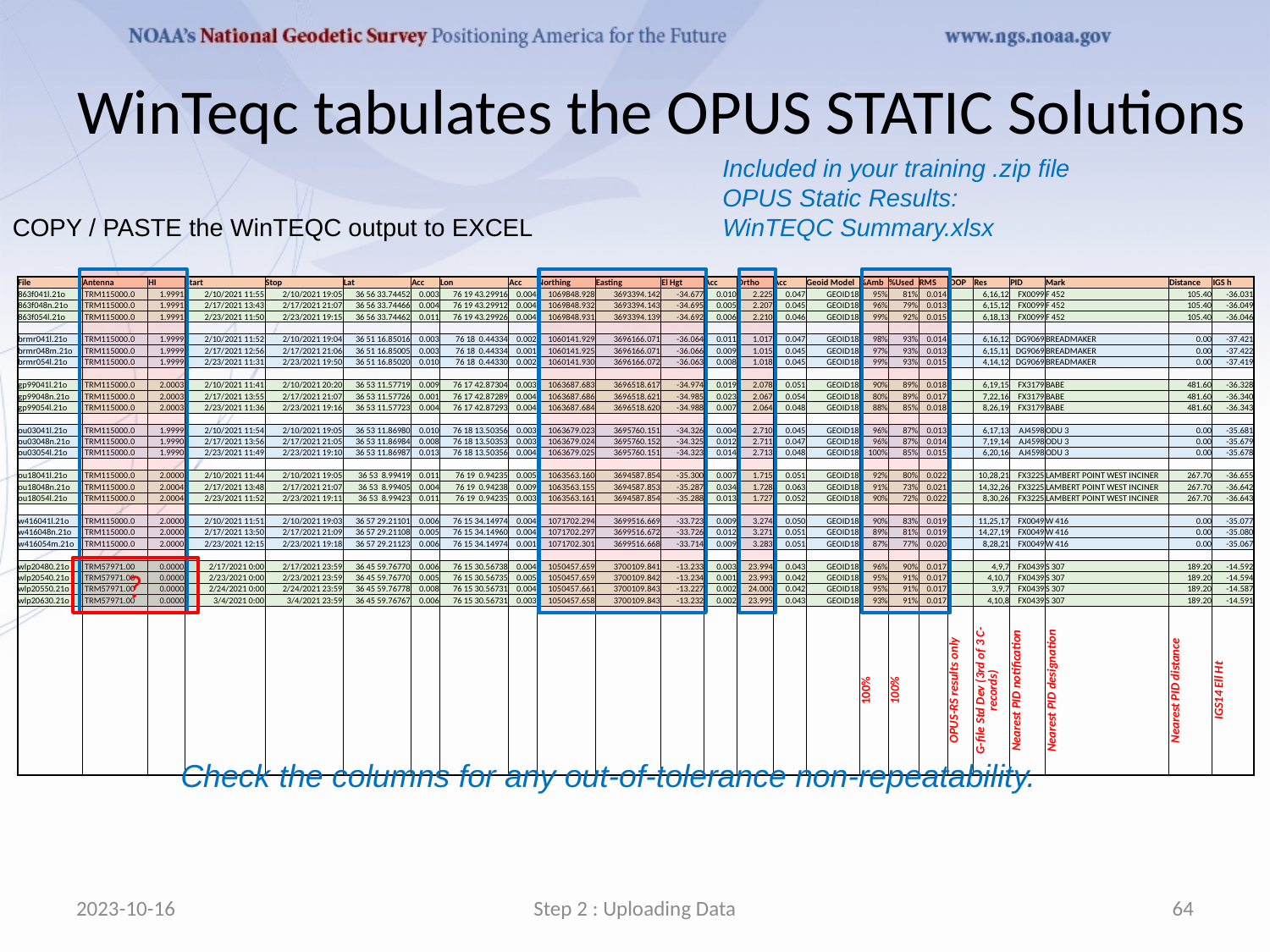

WinTeqc tabulates the OPUS STATIC Solutions
Included in your training .zip file
OPUS Static Results:
WinTEQC Summary.xlsx
COPY / PASTE the WinTEQC output to EXCEL

| File | Antenna | HI | Start | Stop | Lat | Acc | Lon | Acc | Northing | Easting | El Hgt | Acc | Ortho | Acc | Geoid Model | %Amb | %Used | RMS | iDOP | Res | PID | Mark | Distance | IGS h |
| --- | --- | --- | --- | --- | --- | --- | --- | --- | --- | --- | --- | --- | --- | --- | --- | --- | --- | --- | --- | --- | --- | --- | --- | --- |
| 863f041l.21o | TRM115000.0 | 1.9991 | 2/10/2021 11:55 | 2/10/2021 19:05 | 36 56 33.74452 | 0.003 | 76 19 43.29916 | 0.004 | 1069848.928 | 3693394.142 | -34.677 | 0.010 | 2.225 | 0.047 | GEOID18 | 95% | 81% | 0.014 |  | 6,16,12 | FX0099 | F 452 | 105.40 | -36.031 |
| 863f048n.21o | TRM115000.0 | 1.9991 | 2/17/2021 13:43 | 2/17/2021 21:07 | 36 56 33.74466 | 0.004 | 76 19 43.29912 | 0.004 | 1069848.932 | 3693394.143 | -34.695 | 0.005 | 2.207 | 0.045 | GEOID18 | 96% | 79% | 0.013 |  | 6,15,12 | FX0099 | F 452 | 105.40 | -36.049 |
| 863f054l.21o | TRM115000.0 | 1.9991 | 2/23/2021 11:50 | 2/23/2021 19:15 | 36 56 33.74462 | 0.011 | 76 19 43.29926 | 0.004 | 1069848.931 | 3693394.139 | -34.692 | 0.006 | 2.210 | 0.046 | GEOID18 | 99% | 92% | 0.015 |  | 6,18,13 | FX0099 | F 452 | 105.40 | -36.046 |
|  |  |  |  |  |  |  |  |  |  |  |  |  |  |  |  |  |  |  |  |  |  |  |  |  |
| brmr041l.21o | TRM115000.0 | 1.9999 | 2/10/2021 11:52 | 2/10/2021 19:04 | 36 51 16.85016 | 0.003 | 76 18 0.44334 | 0.002 | 1060141.929 | 3696166.071 | -36.064 | 0.011 | 1.017 | 0.047 | GEOID18 | 98% | 93% | 0.014 |  | 6,16,12 | DG9069 | BREADMAKER | 0.00 | -37.421 |
| brmr048m.21o | TRM115000.0 | 1.9999 | 2/17/2021 12:56 | 2/17/2021 21:06 | 36 51 16.85005 | 0.003 | 76 18 0.44334 | 0.001 | 1060141.925 | 3696166.071 | -36.066 | 0.009 | 1.015 | 0.045 | GEOID18 | 97% | 93% | 0.013 |  | 6,15,11 | DG9069 | BREADMAKER | 0.00 | -37.422 |
| brmr054l.21o | TRM115000.0 | 1.9999 | 2/23/2021 11:31 | 2/23/2021 19:50 | 36 51 16.85020 | 0.010 | 76 18 0.44330 | 0.002 | 1060141.930 | 3696166.072 | -36.063 | 0.008 | 1.018 | 0.045 | GEOID18 | 99% | 93% | 0.015 |  | 4,14,12 | DG9069 | BREADMAKER | 0.00 | -37.419 |
|  |  |  |  |  |  |  |  |  |  |  |  |  |  |  |  |  |  |  |  |  |  |  |  |  |
| gp99041l.21o | TRM115000.0 | 2.0003 | 2/10/2021 11:41 | 2/10/2021 20:20 | 36 53 11.57719 | 0.009 | 76 17 42.87304 | 0.003 | 1063687.683 | 3696518.617 | -34.974 | 0.019 | 2.078 | 0.051 | GEOID18 | 90% | 89% | 0.018 |  | 6,19,15 | FX3179 | BABE | 481.60 | -36.328 |
| gp99048n.21o | TRM115000.0 | 2.0003 | 2/17/2021 13:55 | 2/17/2021 21:07 | 36 53 11.57726 | 0.001 | 76 17 42.87289 | 0.004 | 1063687.686 | 3696518.621 | -34.985 | 0.023 | 2.067 | 0.054 | GEOID18 | 80% | 89% | 0.017 |  | 7,22,16 | FX3179 | BABE | 481.60 | -36.340 |
| gp99054l.21o | TRM115000.0 | 2.0003 | 2/23/2021 11:36 | 2/23/2021 19:16 | 36 53 11.57723 | 0.004 | 76 17 42.87293 | 0.004 | 1063687.684 | 3696518.620 | -34.988 | 0.007 | 2.064 | 0.048 | GEOID18 | 88% | 85% | 0.018 |  | 8,26,19 | FX3179 | BABE | 481.60 | -36.343 |
|  |  |  |  |  |  |  |  |  |  |  |  |  |  |  |  |  |  |  |  |  |  |  |  |  |
| ou03041l.21o | TRM115000.0 | 1.9999 | 2/10/2021 11:54 | 2/10/2021 19:05 | 36 53 11.86980 | 0.010 | 76 18 13.50356 | 0.003 | 1063679.023 | 3695760.151 | -34.326 | 0.004 | 2.710 | 0.045 | GEOID18 | 96% | 87% | 0.013 |  | 6,17,13 | AJ4598 | ODU 3 | 0.00 | -35.681 |
| ou03048n.21o | TRM115000.0 | 1.9990 | 2/17/2021 13:56 | 2/17/2021 21:05 | 36 53 11.86984 | 0.008 | 76 18 13.50353 | 0.003 | 1063679.024 | 3695760.152 | -34.325 | 0.012 | 2.711 | 0.047 | GEOID18 | 96% | 87% | 0.014 |  | 7,19,14 | AJ4598 | ODU 3 | 0.00 | -35.679 |
| ou03054l.21o | TRM115000.0 | 1.9990 | 2/23/2021 11:49 | 2/23/2021 19:10 | 36 53 11.86987 | 0.013 | 76 18 13.50356 | 0.004 | 1063679.025 | 3695760.151 | -34.323 | 0.014 | 2.713 | 0.048 | GEOID18 | 100% | 85% | 0.015 |  | 6,20,16 | AJ4598 | ODU 3 | 0.00 | -35.678 |
|  |  |  |  |  |  |  |  |  |  |  |  |  |  |  |  |  |  |  |  |  |  |  |  |  |
| ou18041l.21o | TRM115000.0 | 2.0000 | 2/10/2021 11:44 | 2/10/2021 19:05 | 36 53 8.99419 | 0.011 | 76 19 0.94235 | 0.005 | 1063563.160 | 3694587.854 | -35.300 | 0.007 | 1.715 | 0.051 | GEOID18 | 92% | 80% | 0.022 |  | 10,28,21 | FX3225 | LAMBERT POINT WEST INCINER | 267.70 | -36.655 |
| ou18048n.21o | TRM115000.0 | 2.0004 | 2/17/2021 13:48 | 2/17/2021 21:07 | 36 53 8.99405 | 0.004 | 76 19 0.94238 | 0.009 | 1063563.155 | 3694587.853 | -35.287 | 0.034 | 1.728 | 0.063 | GEOID18 | 91% | 73% | 0.021 |  | 14,32,26 | FX3225 | LAMBERT POINT WEST INCINER | 267.70 | -36.642 |
| ou18054l.21o | TRM115000.0 | 2.0004 | 2/23/2021 11:52 | 2/23/2021 19:11 | 36 53 8.99423 | 0.011 | 76 19 0.94235 | 0.003 | 1063563.161 | 3694587.854 | -35.288 | 0.013 | 1.727 | 0.052 | GEOID18 | 90% | 72% | 0.022 |  | 8,30,26 | FX3225 | LAMBERT POINT WEST INCINER | 267.70 | -36.643 |
|  |  |  |  |  |  |  |  |  |  |  |  |  |  |  |  |  |  |  |  |  |  |  |  |  |
| w416041l.21o | TRM115000.0 | 2.0000 | 2/10/2021 11:51 | 2/10/2021 19:03 | 36 57 29.21101 | 0.006 | 76 15 34.14974 | 0.004 | 1071702.294 | 3699516.669 | -33.723 | 0.009 | 3.274 | 0.050 | GEOID18 | 90% | 83% | 0.019 |  | 11,25,17 | FX0049 | W 416 | 0.00 | -35.077 |
| w416048n.21o | TRM115000.0 | 2.0000 | 2/17/2021 13:50 | 2/17/2021 21:09 | 36 57 29.21108 | 0.005 | 76 15 34.14960 | 0.004 | 1071702.297 | 3699516.672 | -33.726 | 0.012 | 3.271 | 0.051 | GEOID18 | 89% | 81% | 0.019 |  | 14,27,19 | FX0049 | W 416 | 0.00 | -35.080 |
| w416054m.21o | TRM115000.0 | 2.0000 | 2/23/2021 12:15 | 2/23/2021 19:18 | 36 57 29.21123 | 0.006 | 76 15 34.14974 | 0.001 | 1071702.301 | 3699516.668 | -33.714 | 0.009 | 3.283 | 0.051 | GEOID18 | 87% | 77% | 0.020 |  | 8,28,21 | FX0049 | W 416 | 0.00 | -35.067 |
|  |  |  |  |  |  |  |  |  |  |  |  |  |  |  |  |  |  |  |  |  |  |  |  |  |
| wlp20480.21o | TRM57971.00 | 0.0000 | 2/17/2021 0:00 | 2/17/2021 23:59 | 36 45 59.76770 | 0.006 | 76 15 30.56738 | 0.004 | 1050457.659 | 3700109.841 | -13.233 | 0.003 | 23.994 | 0.043 | GEOID18 | 96% | 90% | 0.017 |  | 4,9,7 | FX0439 | S 307 | 189.20 | -14.592 |
| wlp20540.21o | TRM57971.00 | 0.0000 | 2/23/2021 0:00 | 2/23/2021 23:59 | 36 45 59.76770 | 0.005 | 76 15 30.56735 | 0.005 | 1050457.659 | 3700109.842 | -13.234 | 0.001 | 23.993 | 0.042 | GEOID18 | 95% | 91% | 0.017 |  | 4,10,7 | FX0439 | S 307 | 189.20 | -14.594 |
| wlp20550.21o | TRM57971.00 | 0.0000 | 2/24/2021 0:00 | 2/24/2021 23:59 | 36 45 59.76778 | 0.008 | 76 15 30.56731 | 0.004 | 1050457.661 | 3700109.843 | -13.227 | 0.002 | 24.000 | 0.042 | GEOID18 | 95% | 91% | 0.017 |  | 3,9,7 | FX0439 | S 307 | 189.20 | -14.587 |
| wlp20630.21o | TRM57971.00 | 0.0000 | 3/4/2021 0:00 | 3/4/2021 23:59 | 36 45 59.76767 | 0.006 | 76 15 30.56731 | 0.003 | 1050457.658 | 3700109.843 | -13.232 | 0.002 | 23.995 | 0.043 | GEOID18 | 93% | 91% | 0.017 |  | 4,10,8 | FX0439 | S 307 | 189.20 | -14.591 |
|  |  |  |  |  |  |  |  |  |  |  |  |  |  |  |  | 100% | 100% |  | OPUS-RS results only | G-file Std Dev (3rd of 3 C-records) | Nearest PID notification | Nearest PID designation | Nearest PID distance | IGS14 Ell Ht |
?
Check the columns for any out-of-tolerance non-repeatability.
2023-10-16
Step 2 : Uploading Data
64